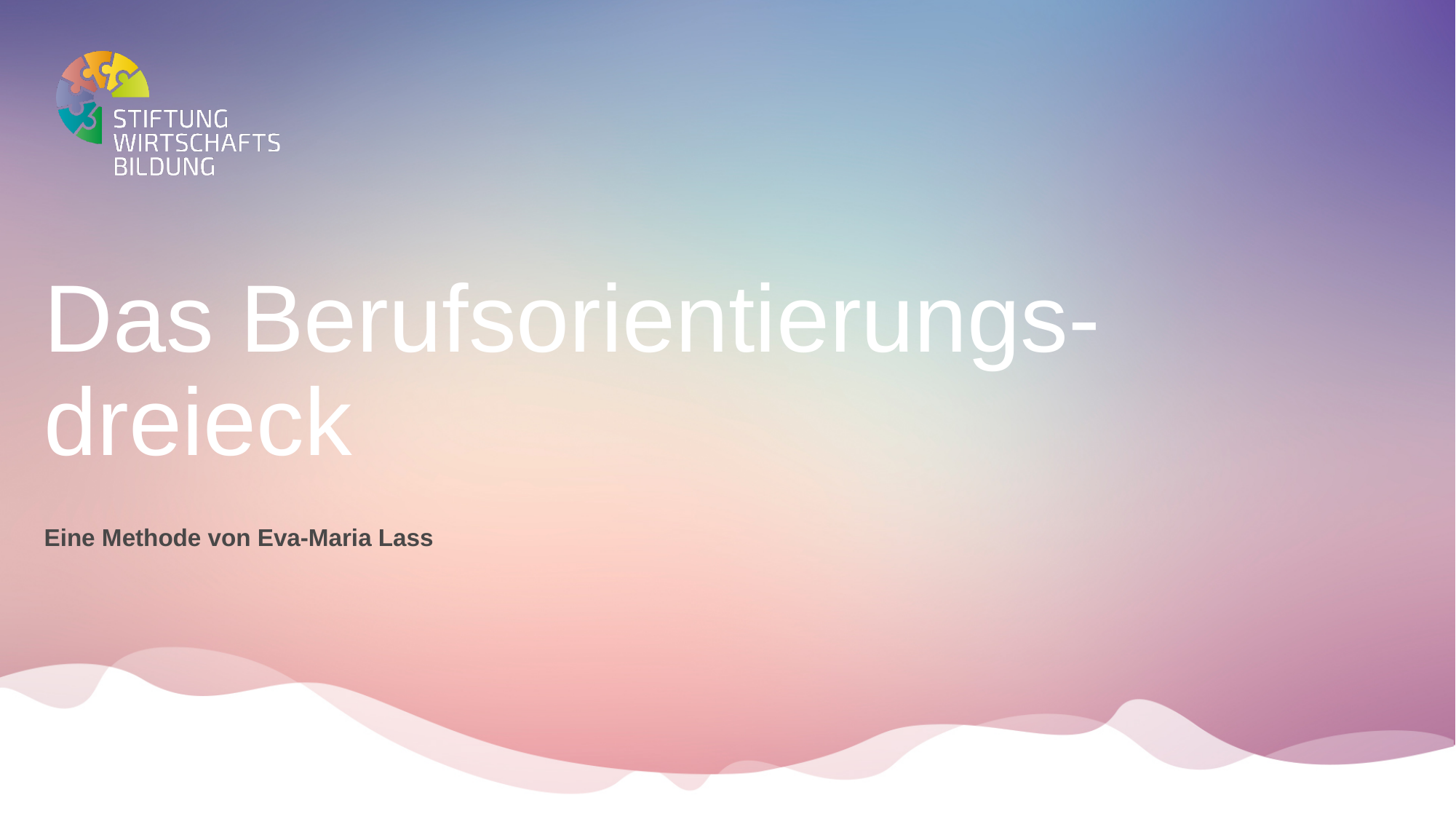

# Das Berufsorientierungs-dreieck
Eine Methode von Eva-Maria Lass